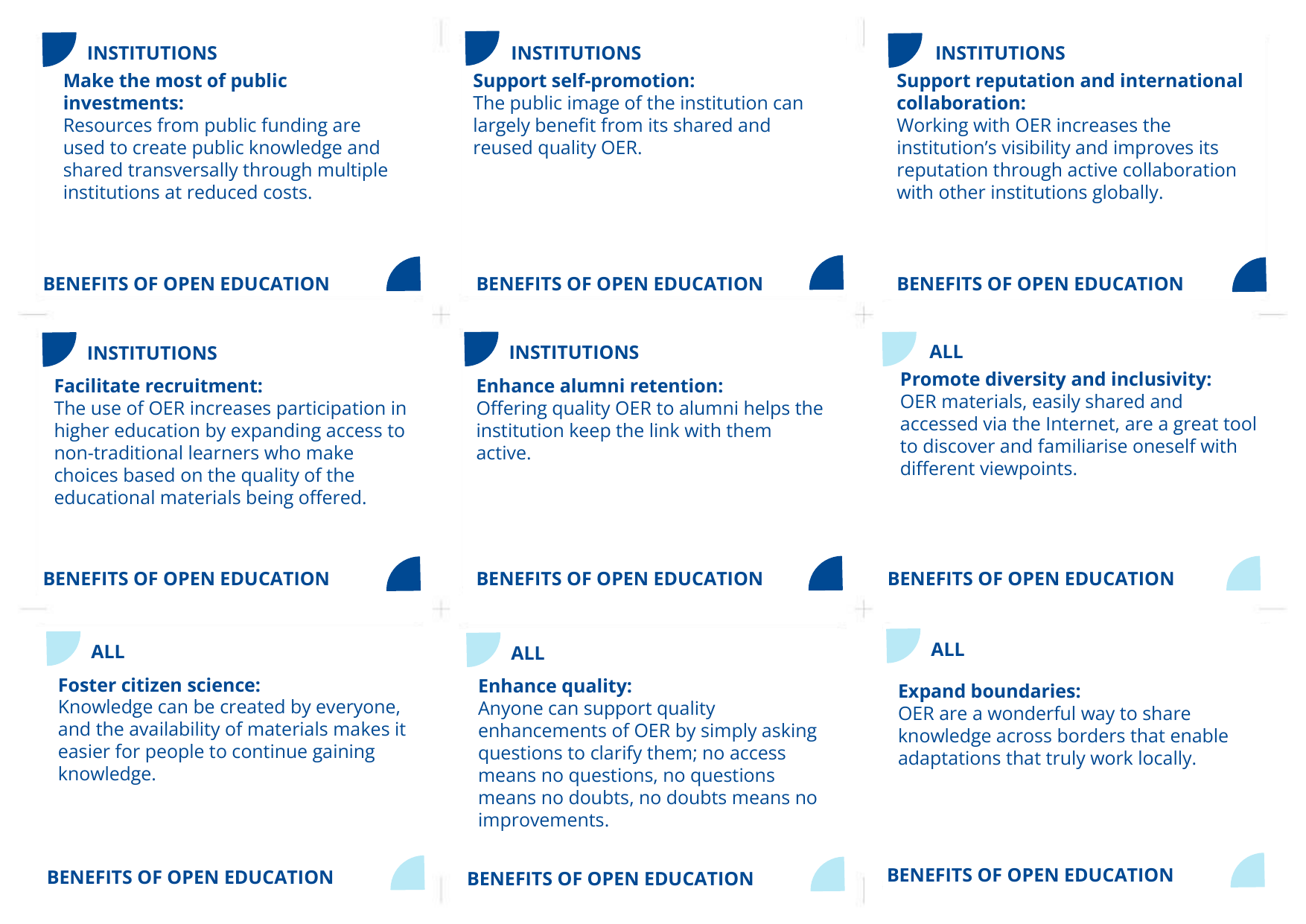

INSTITUTIONS

INSTITUTIONS
INSTITUTIONS
Make the most of public investments:
Resources from public funding are used to create public knowledge and shared transversally through multiple institutions at reduced costs.
Support self-promotion:
The public image of the institution can largely benefit from its shared and reused quality OER.
Support reputation and international collaboration:
Working with OER increases the institution’s visibility and improves its reputation through active collaboration with other institutions globally.

BENEFITS OF OPEN EDUCATION
BENEFITS OF OPEN EDUCATION
BENEFITS OF OPEN EDUCATION

ALL
INSTITUTIONS
INSTITUTIONS

Promote diversity and inclusivity:
OER materials, easily shared and accessed via the Internet, are a great tool to discover and familiarise oneself with different viewpoints.
Facilitate recruitment:
The use of OER increases participation in higher education by expanding access to non-traditional learners who make choices based on the quality of the educational materials being offered.
Enhance alumni retention:
Offering quality OER to alumni helps the institution keep the link with them active.
BENEFITS OF OPEN EDUCATION
BENEFITS OF OPEN EDUCATION
BENEFITS OF OPEN EDUCATION

ALL

ALL

ALL

Foster citizen science:
Knowledge can be created by everyone, and the availability of materials makes it easier for people to continue gaining knowledge.
Enhance quality:
Anyone can support quality enhancements of OER by simply asking questions to clarify them; no access means no questions, no questions means no doubts, no doubts means no improvements.
Expand boundaries:
OER are a wonderful way to share knowledge across borders that enable adaptations that truly work locally.
BENEFITS OF OPEN EDUCATION

BENEFITS OF OPEN EDUCATION
BENEFITS OF OPEN EDUCATION